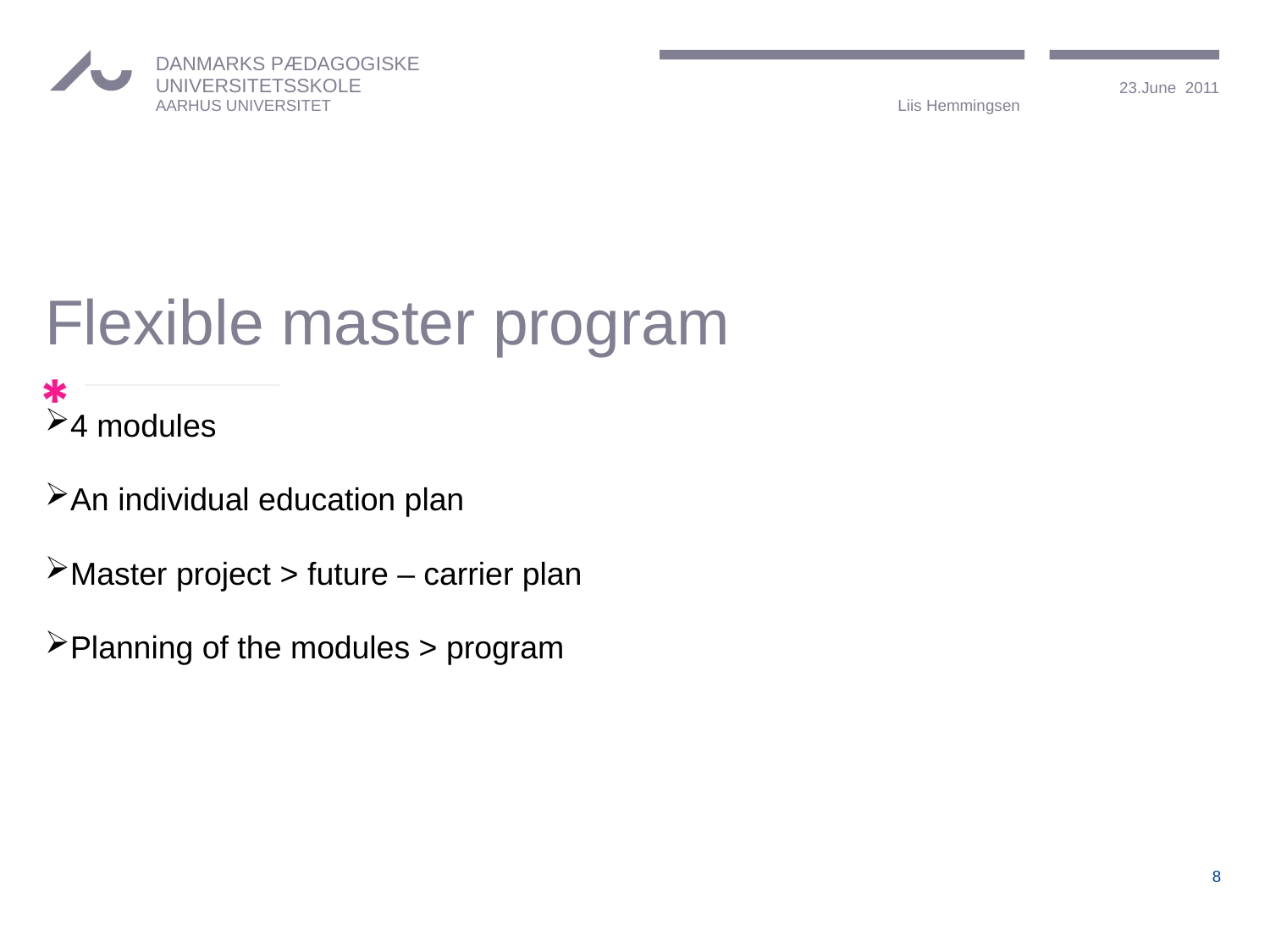

# Flexible master program
4 modules

An individual education plan

Master project > future – carrier plan

Planning of the modules > program
8